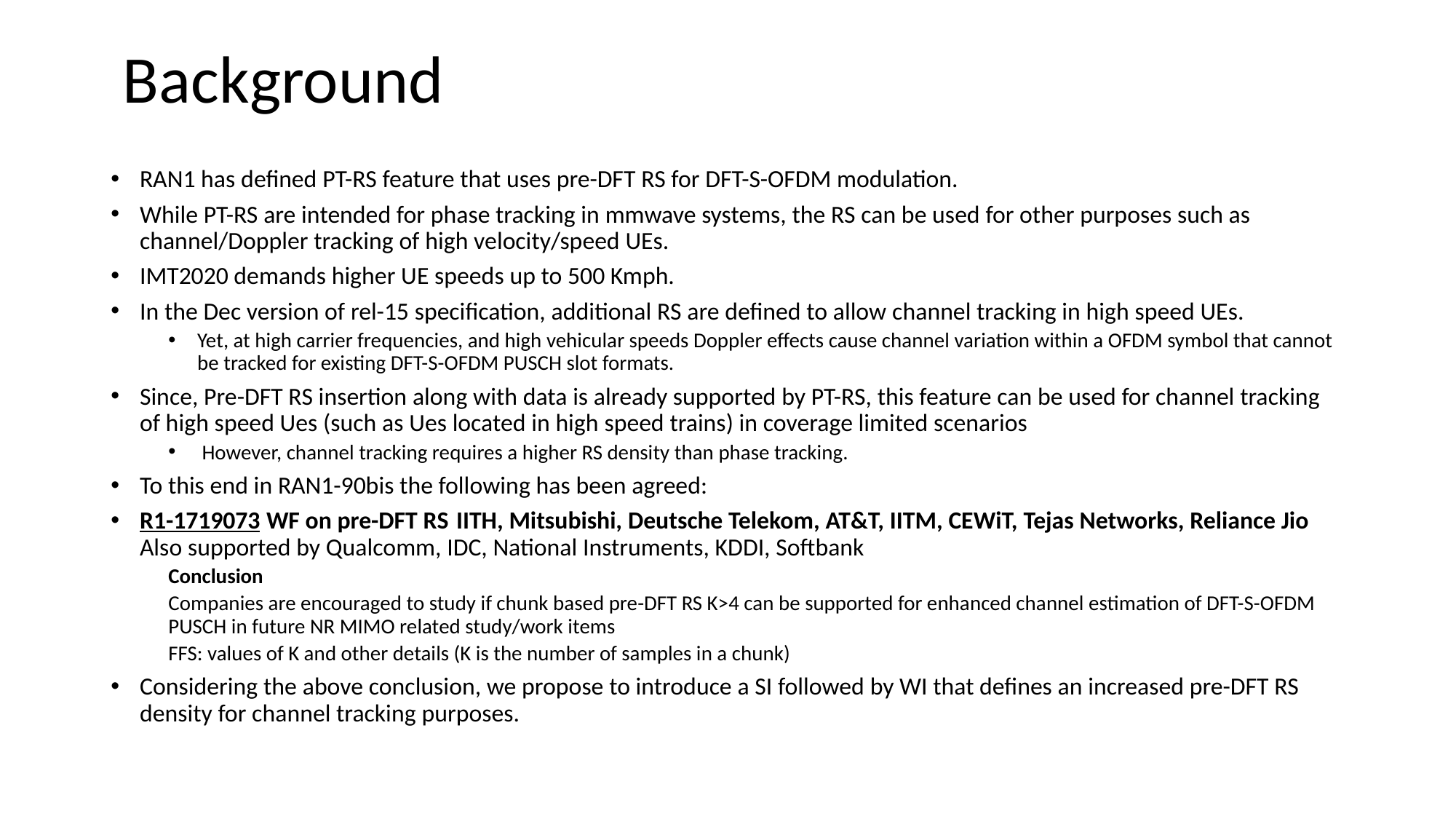

# Background
RAN1 has defined PT-RS feature that uses pre-DFT RS for DFT-S-OFDM modulation.
While PT-RS are intended for phase tracking in mmwave systems, the RS can be used for other purposes such as channel/Doppler tracking of high velocity/speed UEs.
IMT2020 demands higher UE speeds up to 500 Kmph.
In the Dec version of rel-15 specification, additional RS are defined to allow channel tracking in high speed UEs.
Yet, at high carrier frequencies, and high vehicular speeds Doppler effects cause channel variation within a OFDM symbol that cannot be tracked for existing DFT-S-OFDM PUSCH slot formats.
Since, Pre-DFT RS insertion along with data is already supported by PT-RS, this feature can be used for channel tracking of high speed Ues (such as Ues located in high speed trains) in coverage limited scenarios
 However, channel tracking requires a higher RS density than phase tracking.
To this end in RAN1-90bis the following has been agreed:
R1-1719073	WF on pre-DFT RS	IITH, Mitsubishi, Deutsche Telekom, AT&T, IITM, CEWiT, Tejas Networks, Reliance Jio Also supported by Qualcomm, IDC, National Instruments, KDDI, Softbank
Conclusion
Companies are encouraged to study if chunk based pre-DFT RS K>4 can be supported for enhanced channel estimation of DFT-S-OFDM PUSCH in future NR MIMO related study/work items
FFS: values of K and other details (K is the number of samples in a chunk)
Considering the above conclusion, we propose to introduce a SI followed by WI that defines an increased pre-DFT RS density for channel tracking purposes.